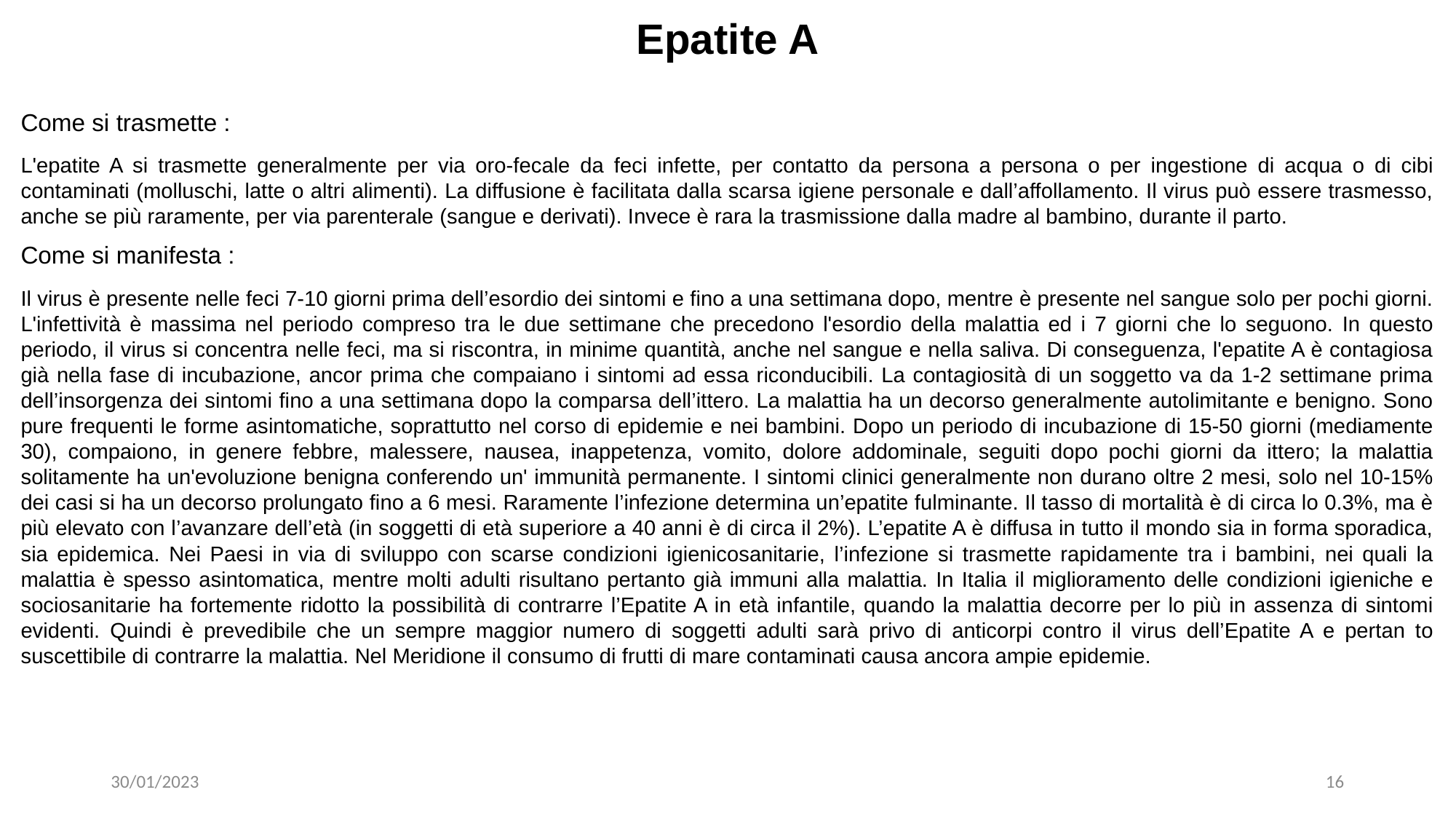

# Epatite A
Come si trasmette :
L'epatite A si trasmette generalmente per via oro-fecale da feci infette, per contatto da persona a persona o per ingestione di acqua o di cibi contaminati (molluschi, latte o altri alimenti). La diffusione è facilitata dalla scarsa igiene personale e dall’affollamento. Il virus può essere trasmesso, anche se più raramente, per via parenterale (sangue e derivati). Invece è rara la trasmissione dalla madre al bambino, durante il parto.
Come si manifesta :
Il virus è presente nelle feci 7-10 giorni prima dell’esordio dei sintomi e fino a una settimana dopo, mentre è presente nel sangue solo per pochi giorni. L'infettività è massima nel periodo compreso tra le due settimane che precedono l'esordio della malattia ed i 7 giorni che lo seguono. In questo periodo, il virus si concentra nelle feci, ma si riscontra, in minime quantità, anche nel sangue e nella saliva. Di conseguenza, l'epatite A è contagiosa già nella fase di incubazione, ancor prima che compaiano i sintomi ad essa riconducibili. La contagiosità di un soggetto va da 1-2 settimane prima dell’insorgenza dei sintomi fino a una settimana dopo la comparsa dell’ittero. La malattia ha un decorso generalmente autolimitante e benigno. Sono pure frequenti le forme asintomatiche, soprattutto nel corso di epidemie e nei bambini. Dopo un periodo di incubazione di 15-50 giorni (mediamente 30), compaiono, in genere febbre, malessere, nausea, inappetenza, vomito, dolore addominale, seguiti dopo pochi giorni da ittero; la malattia solitamente ha un'evoluzione benigna conferendo un' immunità permanente. I sintomi clinici generalmente non durano oltre 2 mesi, solo nel 10-15% dei casi si ha un decorso prolungato fino a 6 mesi. Raramente l’infezione determina un’epatite fulminante. Il tasso di mortalità è di circa lo 0.3%, ma è più elevato con l’avanzare dell’età (in soggetti di età superiore a 40 anni è di circa il 2%). L’epatite A è diffusa in tutto il mondo sia in forma sporadica, sia epidemica. Nei Paesi in via di sviluppo con scarse condizioni igienicosanitarie, l’infezione si trasmette rapidamente tra i bambini, nei quali la malattia è spesso asintomatica, mentre molti adulti risultano pertanto già immuni alla malattia. In Italia il miglioramento delle condizioni igieniche e sociosanitarie ha fortemente ridotto la possibilità di contrarre l’Epatite A in età infantile, quando la malattia decorre per lo più in assenza di sintomi evidenti. Quindi è prevedibile che un sempre maggior numero di soggetti adulti sarà privo di anticorpi contro il virus dell’Epatite A e pertan to suscettibile di contrarre la malattia. Nel Meridione il consumo di frutti di mare contaminati causa ancora ampie epidemie.
30/01/2023

16